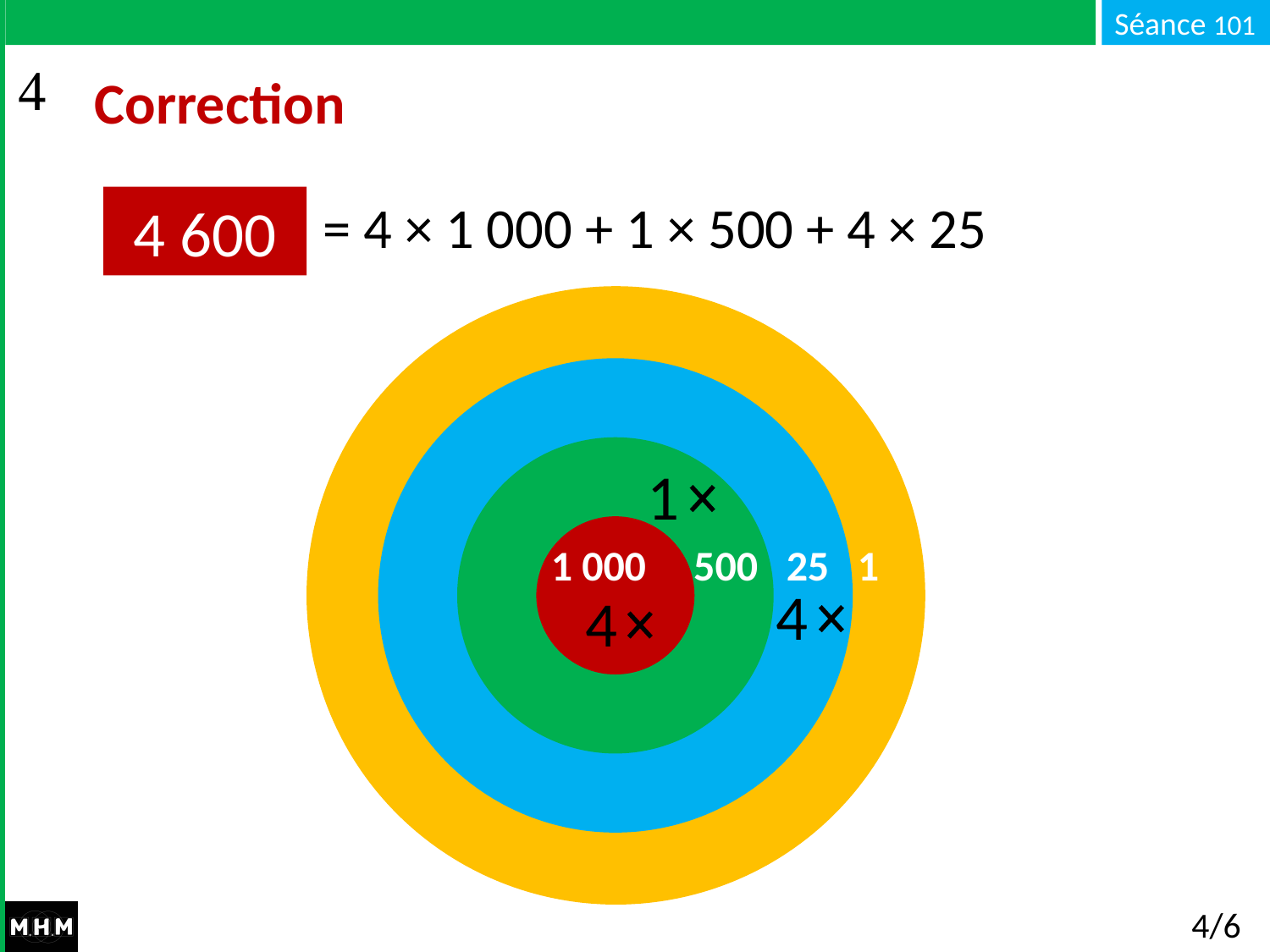

# Correction
= 4 × 1 000 + 1 × 500 + 4 × 25
4 600

 1 000     500   25   1
1

4

4

4/6